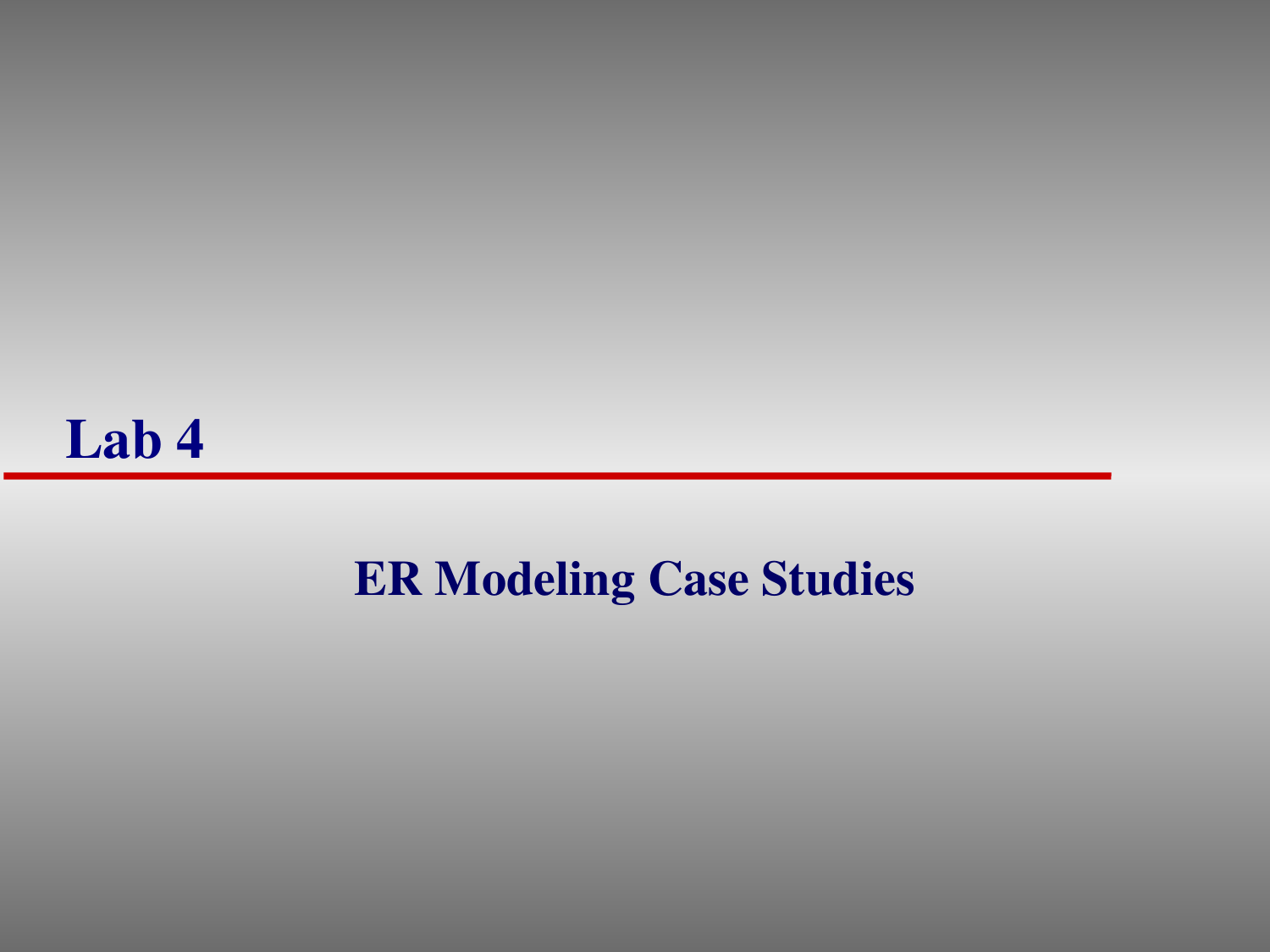

# Lab 4

ER Modeling Case Studies